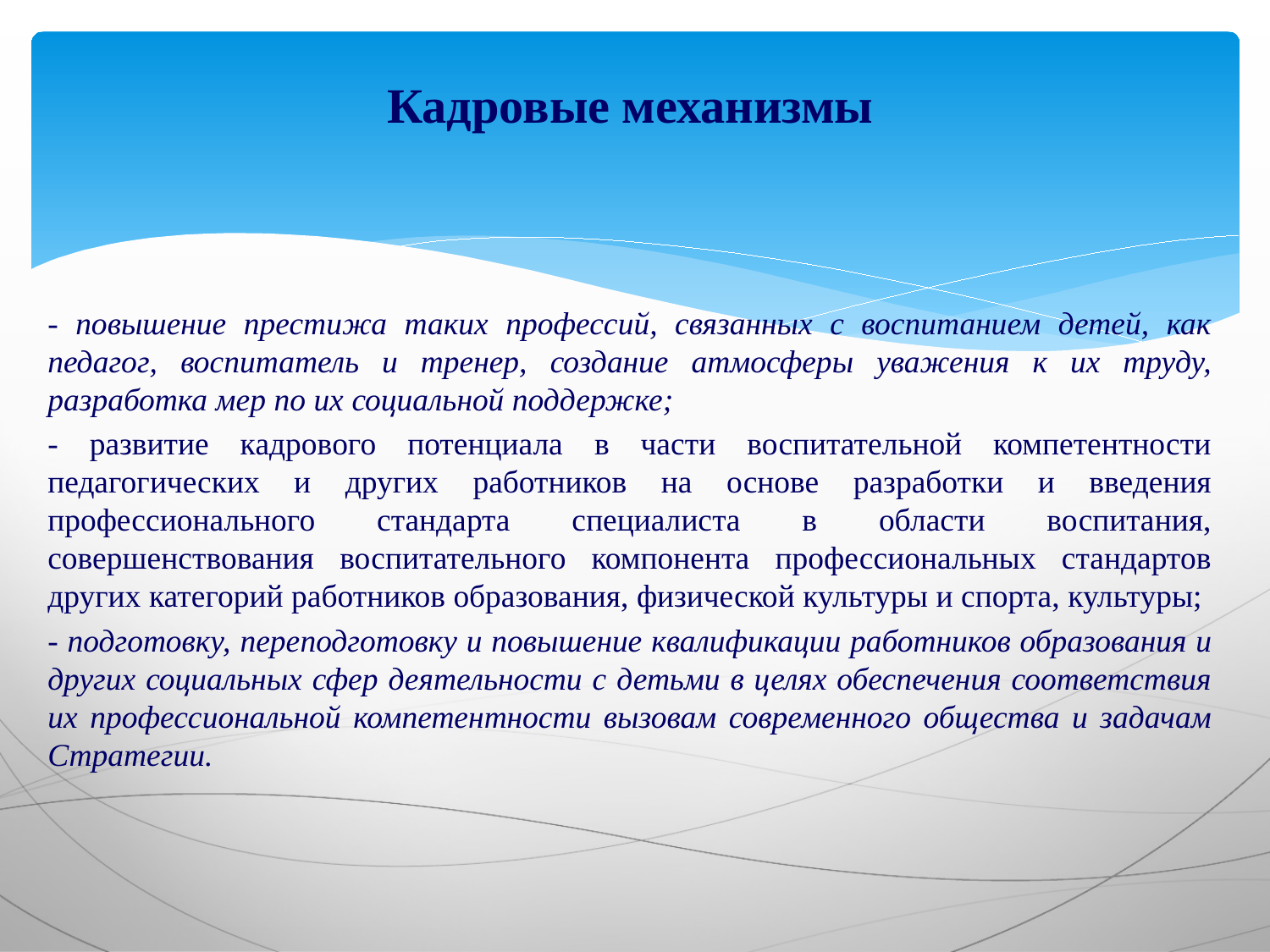

# Кадровые механизмы
- повышение престижа таких профессий, связанных с воспитанием детей, как педагог, воспитатель и тренер, создание атмосферы уважения к их труду, разработка мер по их социальной поддержке;
- развитие кадрового потенциала в части воспитательной компетентности педагогических и других работников на основе разработки и введения профессионального стандарта специалиста в области воспитания, совершенствования воспитательного компонента профессиональных стандартов других категорий работников образования, физической культуры и спорта, культуры;
- подготовку, переподготовку и повышение квалификации работников образования и других социальных сфер деятельности с детьми в целях обеспечения соответствия их профессиональной компетентности вызовам современного общества и задачам Стратегии.